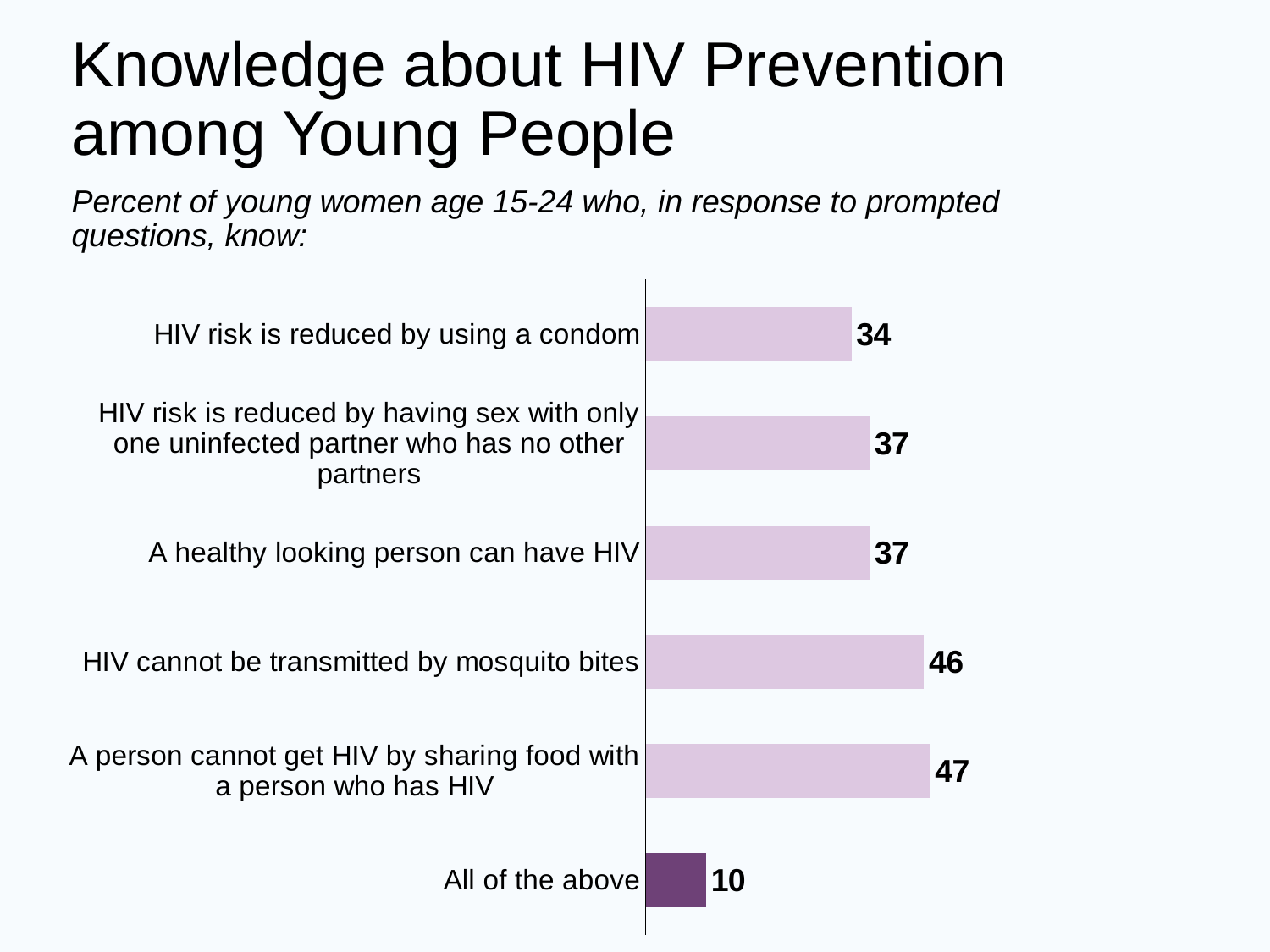

# Knowledge about HIV Prevention among Young People
Percent of young women age 15-24 who, in response to prompted questions, know:

### Chart

| Category | Women |
|---|---|
| All of the above | 10.0 |
| A person cannot get HIV by sharing food with a person who has HIV | 47.0 |
| HIV cannot be transmitted by mosquito bites | 46.0 |
| A healthy looking person can have HIV | 37.0 |
| HIV risk is reduced by having sex with only one uninfected partner who has no other partners | 37.0 |
| HIV risk is reduced by using a condom | 34.0 |